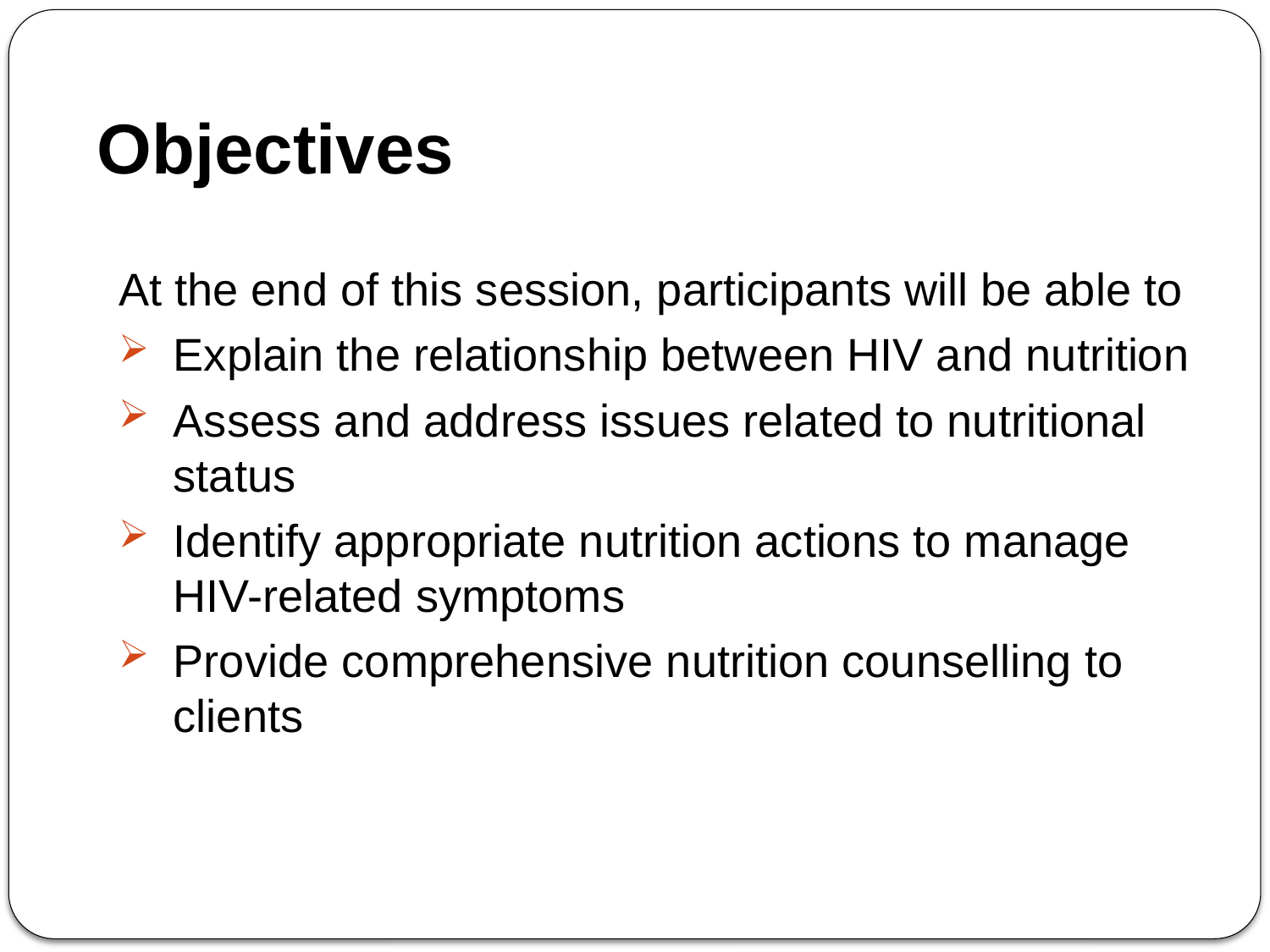

# Objectives
At the end of this session, participants will be able to
Explain the relationship between HIV and nutrition
Assess and address issues related to nutritional status
Identify appropriate nutrition actions to manage HIV-related symptoms
Provide comprehensive nutrition counselling to clients